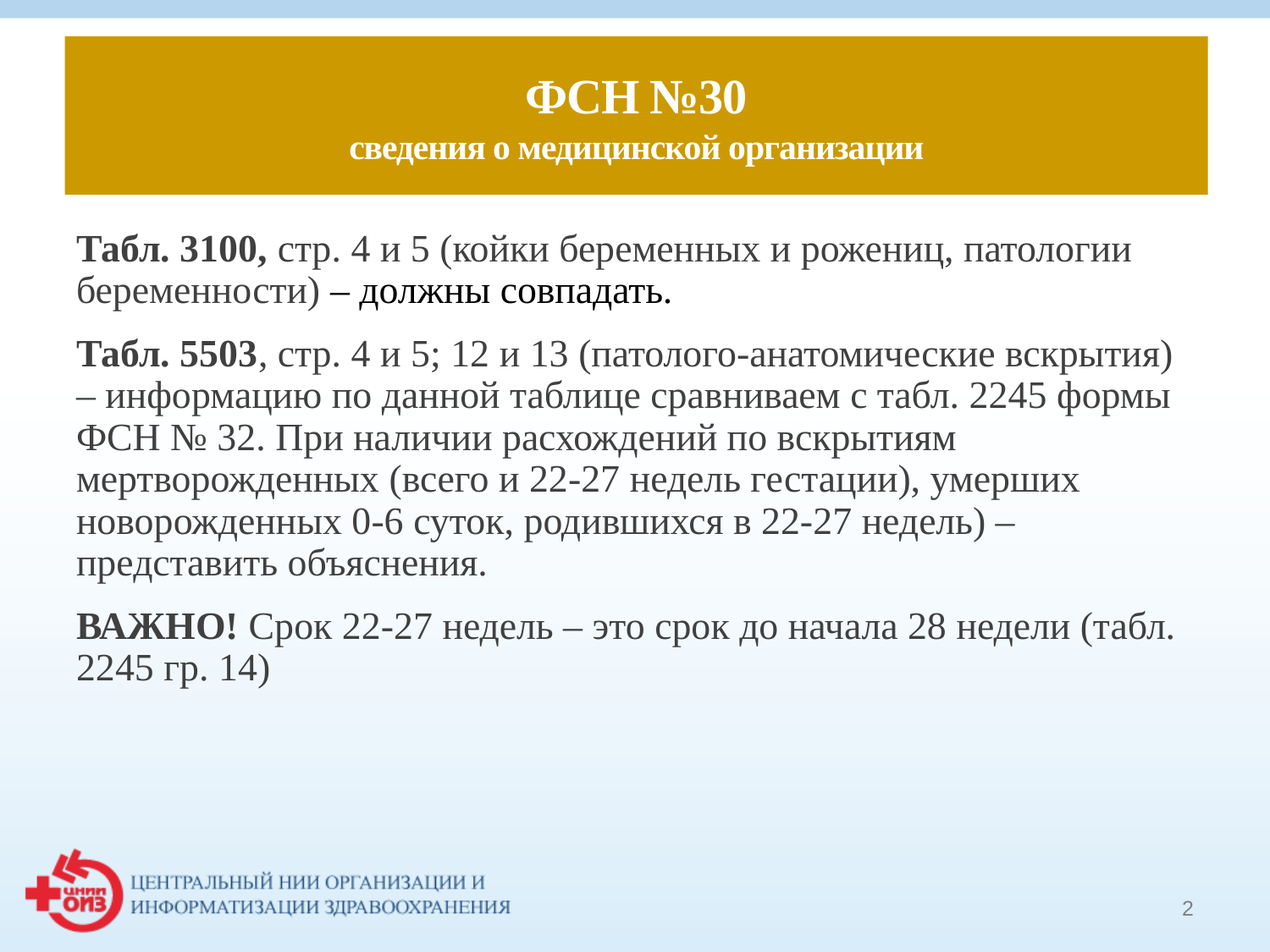

# ФСН №30 сведения о медицинской организации
Табл. 3100, стр. 4 и 5 (койки беременных и рожениц, патологии беременности) – должны совпадать.
Табл. 5503, стр. 4 и 5; 12 и 13 (патолого-анатомические вскрытия) – информацию по данной таблице сравниваем с табл. 2245 формы ФСН № 32. При наличии расхождений по вскрытиям мертворожденных (всего и 22-27 недель гестации), умерших  новорожденных 0-6 суток, родившихся в 22-27 недель) – представить объяснения.
ВАЖНО! Срок 22-27 недель – это срок до начала 28 недели (табл. 2245 гр. 14)

2